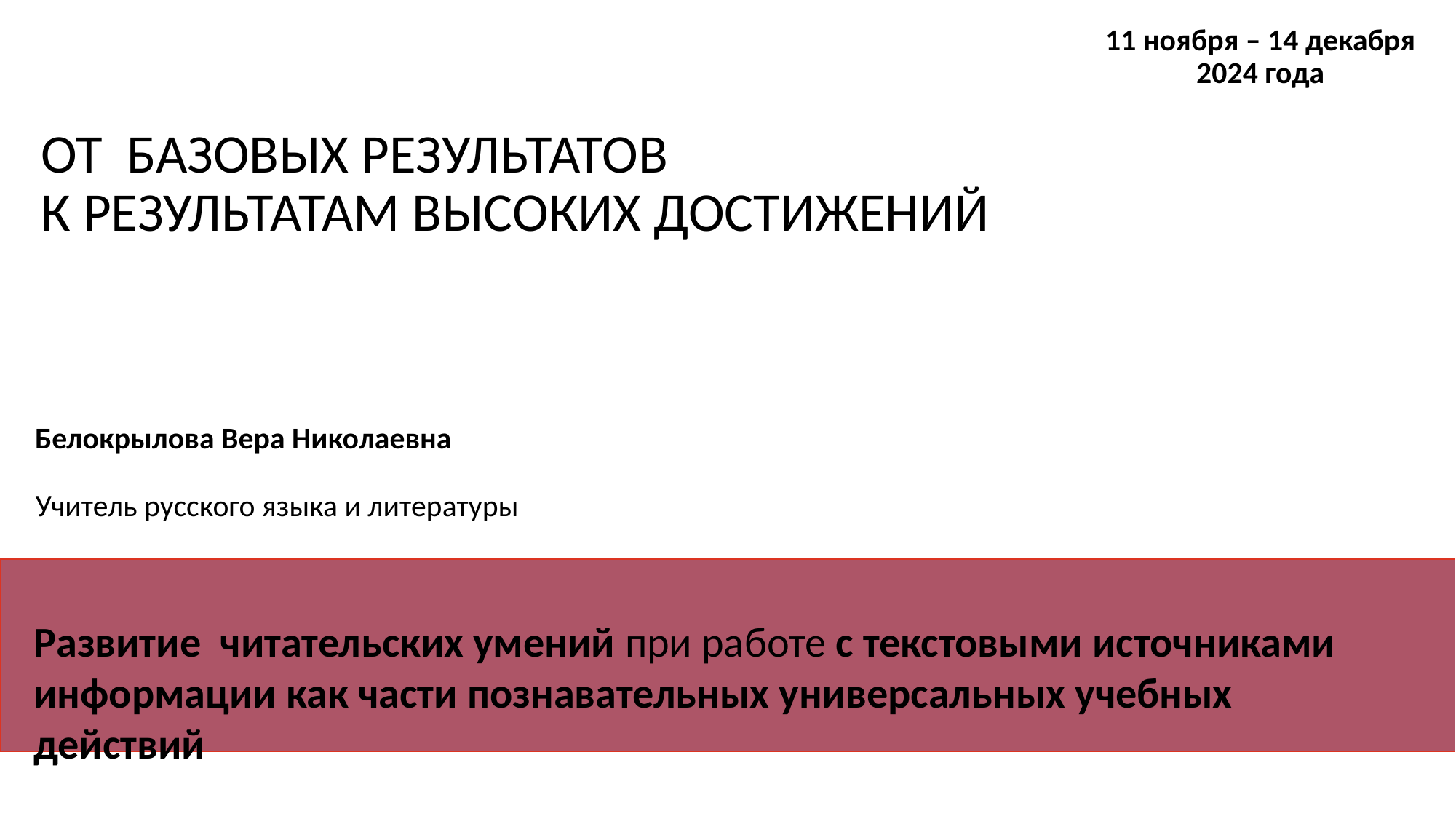

11 ноября – 14 декабря
2024 года
ОТ  БАЗОВЫХ РЕЗУЛЬТАТОВ
К РЕЗУЛЬТАТАМ ВЫСОКИХ ДОСТИЖЕНИЙ
Белокрылова Вера Николаевна
Учитель русского языка и литературы

Развитие  читательских умений при работе с текстовыми источниками информации как части познавательных универсальных учебных действий